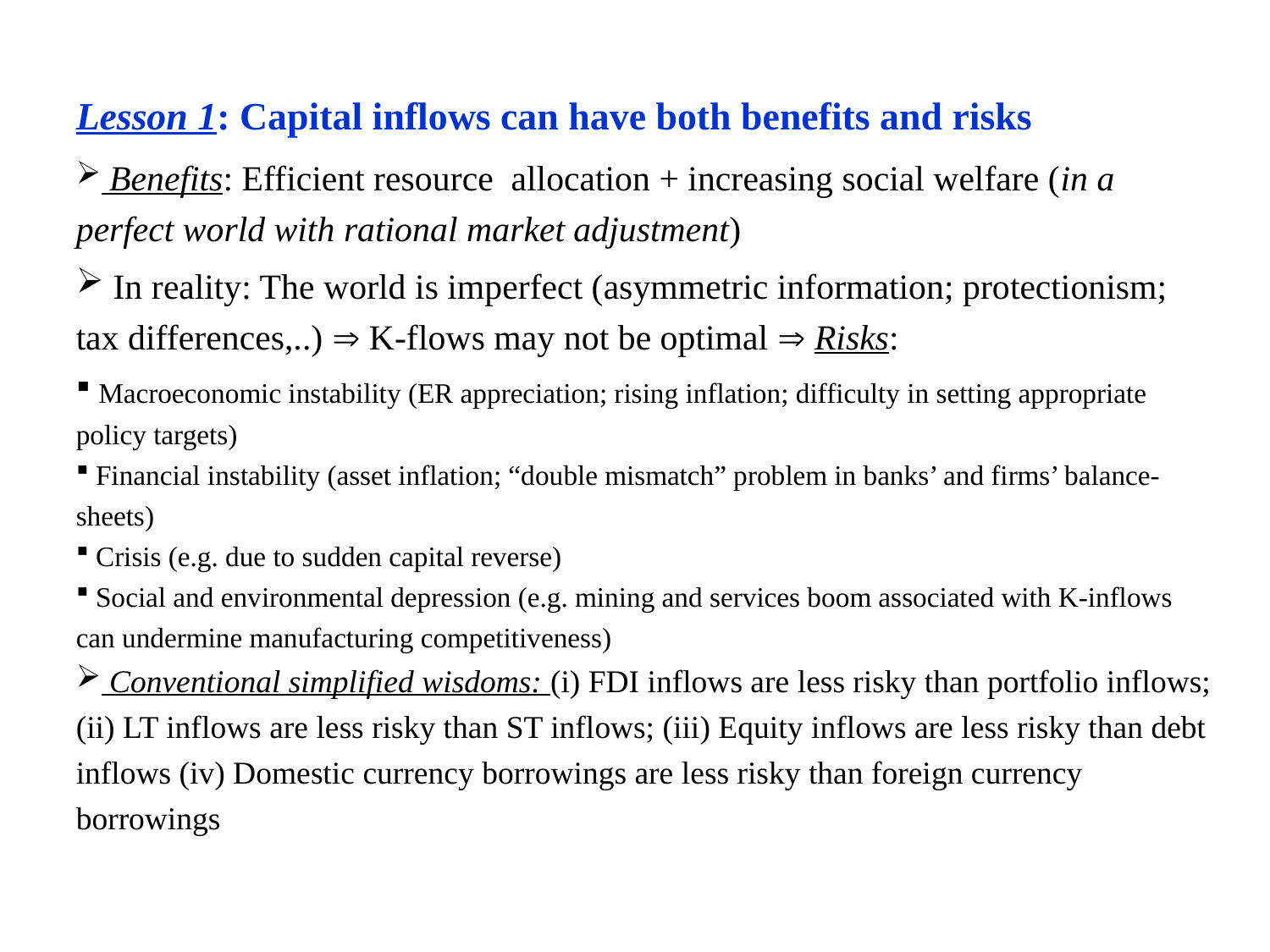

Lesson 1: Capital inflows can have both benefits and risks
 Benefits: Efficient resource  allocation + increasing social welfare (in a perfect world with rational market adjustment)
 In reality: The world is imperfect (asymmetric information; protectionism; tax differences,..) ⇒ K-flows may not be optimal ⇒ Risks:
 Macroeconomic instability (ER appreciation; rising inflation; difficulty in setting appropriate policy targets)
 Financial instability (asset inflation; “double mismatch” problem in banks’ and firms’ balance-sheets)
 Crisis (e.g. due to sudden capital reverse)
 Social and environmental depression (e.g. mining and services boom associated with K-inflows can undermine manufacturing competitiveness)
 Conventional simplified wisdoms: (i) FDI inflows are less risky than portfolio inflows; (ii) LT inflows are less risky than ST inflows; (iii) Equity inflows are less risky than debt inflows (iv) Domestic currency borrowings are less risky than foreign currency borrowings